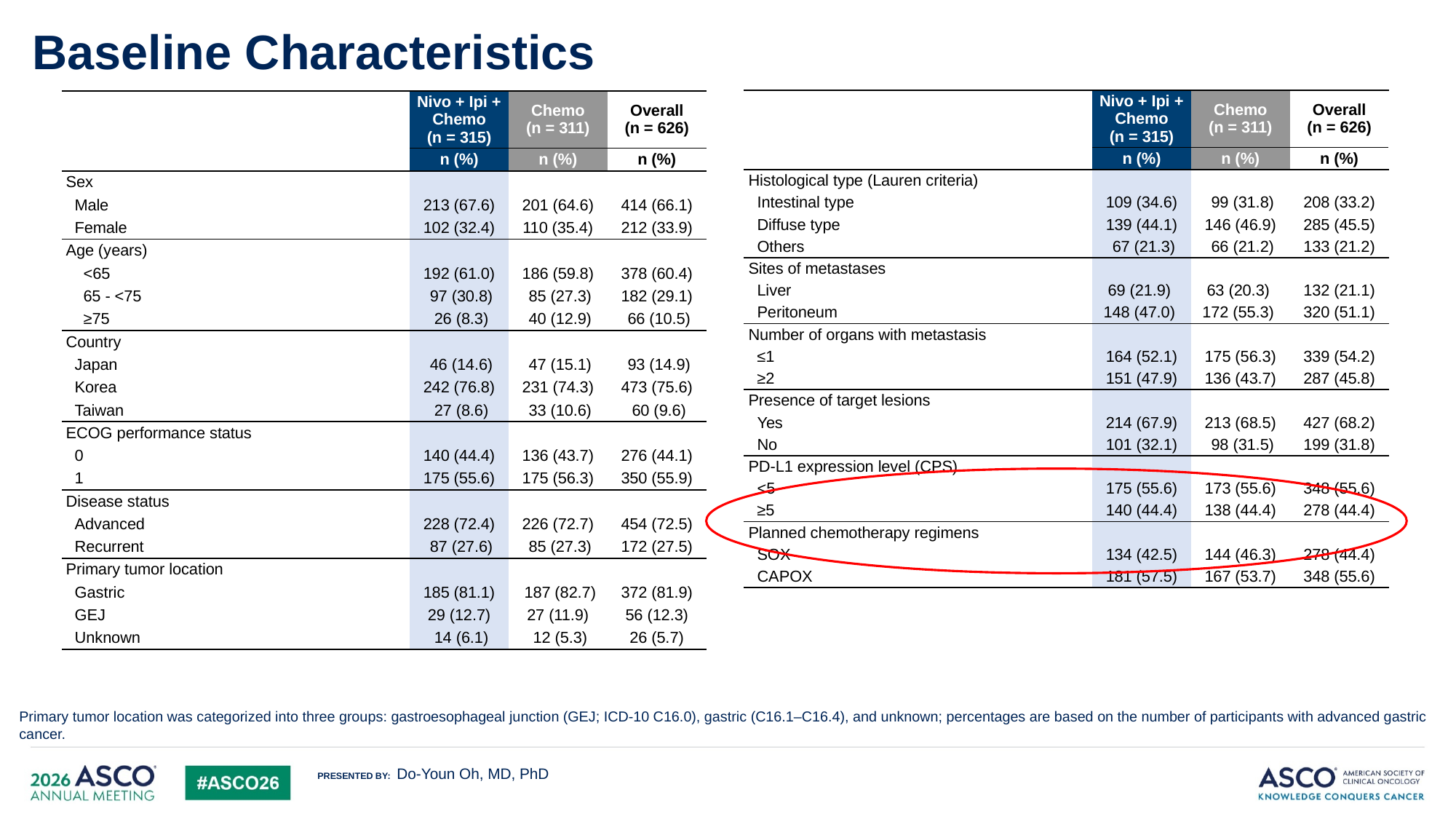

# Baseline Characteristics
24
|  |  |  |  |  |
| --- | --- | --- | --- | --- |
|  |  | Nivo + Ipi + Chemo (n = 315) | Chemo (n = 311) | Overall (n = 626) |
|  |  | n (%) | n (%) | n (%) |
| Sex |  |  |  |  |
| Male |  | 213 (67.6) | 201 (64.6) | 414 (66.1) |
| Female |  | 102 (32.4) | 110 (35.4) | 212 (33.9) |
| Age (years) |  |  |  |  |
| <65 |  | 192 (61.0) | 186 (59.8) | 378 (60.4) |
| 65 - <75 |  | 97 (30.8) | 85 (27.3) | 182 (29.1) |
| ≥75 |  | 26 (8.3) | 40 (12.9) | 66 (10.5) |
| Country |  |  |  |  |
| Japan |  | 46 (14.6) | 47 (15.1) | 93 (14.9) |
| Korea |  | 242 (76.8) | 231 (74.3) | 473 (75.6) |
| Taiwan |  | 27 (8.6) | 33 (10.6) | 60 (9.6) |
| ECOG performance status |  |  |  |  |
| 0 |  | 140 (44.4) | 136 (43.7) | 276 (44.1) |
| 1 |  | 175 (55.6) | 175 (56.3) | 350 (55.9) |
| Disease status |  |  |  |  |
| Advanced |  | 228 (72.4) | 226 (72.7) | 454 (72.5) |
| Recurrent |  | 87 (27.6) | 85 (27.3) | 172 (27.5) |
| Primary tumor location |  |  |  |  |
| Gastric |  | 185 (81.1) | 187 (82.7) | 372 (81.9) |
| GEJ |  | 29 (12.7) | 27 (11.9) | 56 (12.3) |
| Unknown |  | 14 (6.1) | 12 (5.3) | 26 (5.7) |
|  |  |  |  |  |
| --- | --- | --- | --- | --- |
|  |  | Nivo + Ipi + Chemo (n = 315) | Chemo (n = 311) | Overall (n = 626) |
|  |  | n (%) | n (%) | n (%) |
| Histological type (Lauren criteria) |  |  |  |  |
| Intestinal type |  | 109 (34.6) | 99 (31.8) | 208 (33.2) |
| Diffuse type |  | 139 (44.1) | 146 (46.9) | 285 (45.5) |
| Others |  | 67 (21.3) | 66 (21.2) | 133 (21.2) |
| Sites of metastases |  |  |  |  |
| Liver |  | 69 (21.9) | 63 (20.3) | 132 (21.1) |
| Peritoneum |  | 148 (47.0) | 172 (55.3) | 320 (51.1) |
| Number of organs with metastasis |  |  |  |  |
| ≤1 |  | 164 (52.1) | 175 (56.3) | 339 (54.2) |
| ≥2 |  | 151 (47.9) | 136 (43.7) | 287 (45.8) |
| Presence of target lesions |  |  |  |  |
| Yes |  | 214 (67.9) | 213 (68.5) | 427 (68.2) |
| No |  | 101 (32.1) | 98 (31.5) | 199 (31.8) |
| PD-L1 expression level (CPS) |  |  |  |  |
| <5 |  | 175 (55.6) | 173 (55.6) | 348 (55.6) |
| ≥5 |  | 140 (44.4) | 138 (44.4) | 278 (44.4) |
| Planned chemotherapy regimens |  |  |  |  |
| SOX |  | 134 (42.5) | 144 (46.3) | 278 (44.4) |
| CAPOX |  | 181 (57.5) | 167 (53.7) | 348 (55.6) |

Primary tumor location was categorized into three groups: gastroesophageal junction (GEJ; ICD‑10 C16.0), gastric (C16.1–C16.4), and unknown; percentages are based on the number of participants with advanced gastric cancer.
Do-Youn Oh, MD, PhD